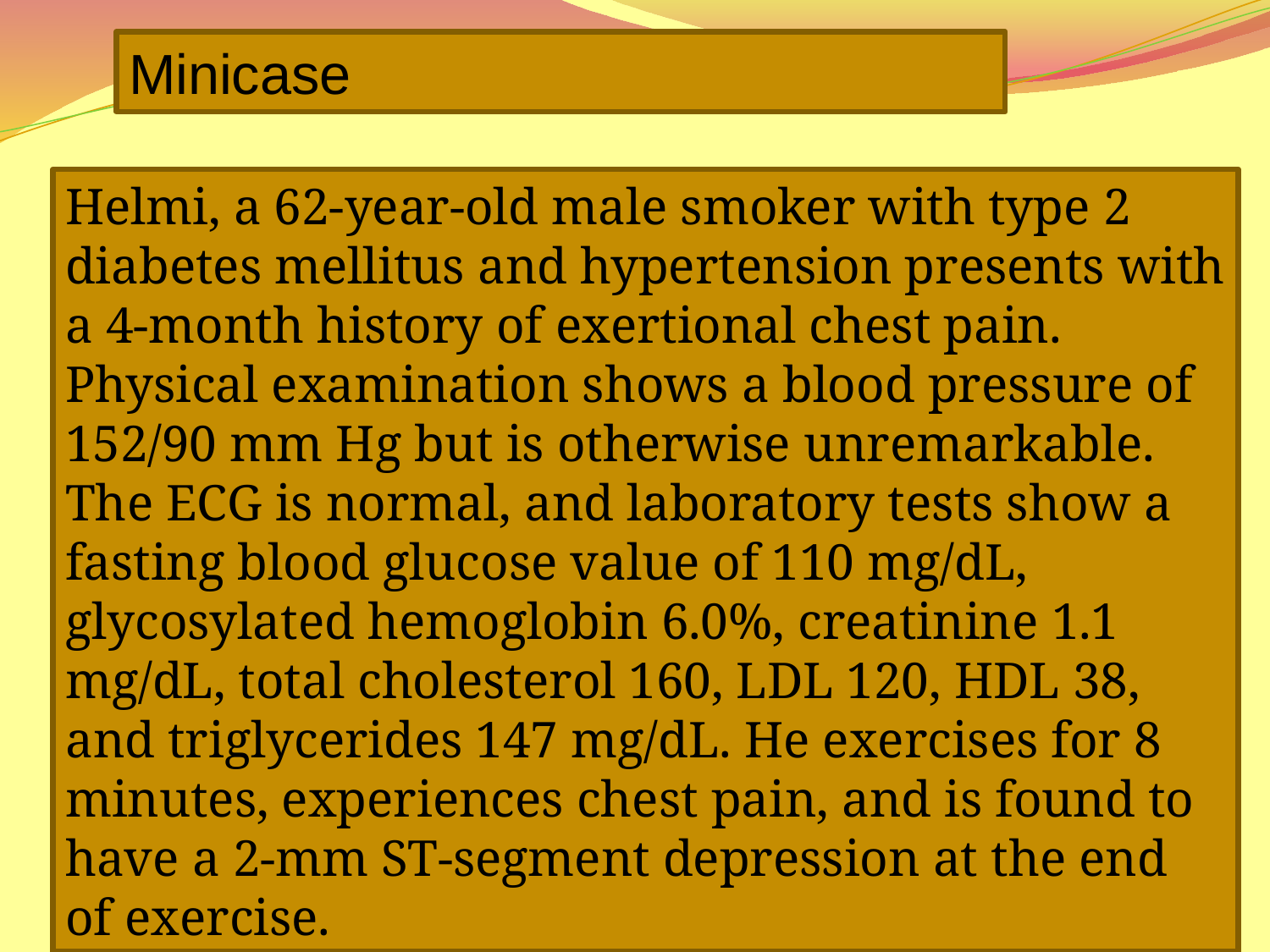

Minicase
Helmi, a 62-year-old male smoker with type 2 diabetes mellitus and hypertension presents with a 4-month history of exertional chest pain. Physical examination shows a blood pressure of 152/90 mm Hg but is otherwise unremarkable. The ECG is normal, and laboratory tests show a fasting blood glucose value of 110 mg/dL, glycosylated hemoglobin 6.0%, creatinine 1.1 mg/dL, total cholesterol 160, LDL 120, HDL 38, and triglycerides 147 mg/dL. He exercises for 8 minutes, experiences chest pain, and is found to have a 2-mm ST-segment depression at the end of exercise.